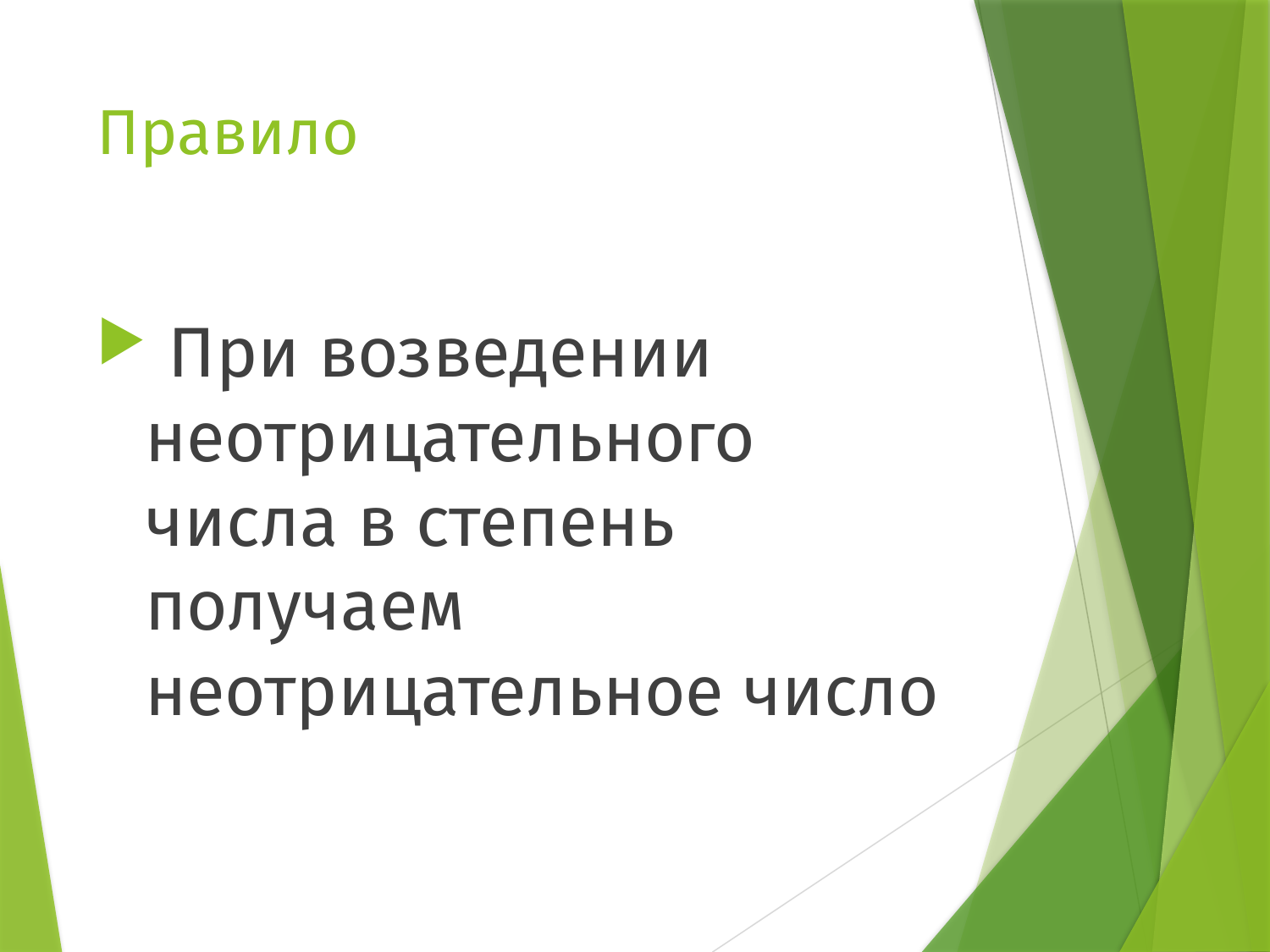

# Правило
 При возведении неотрицательного числа в степень получаем неотрицательное число